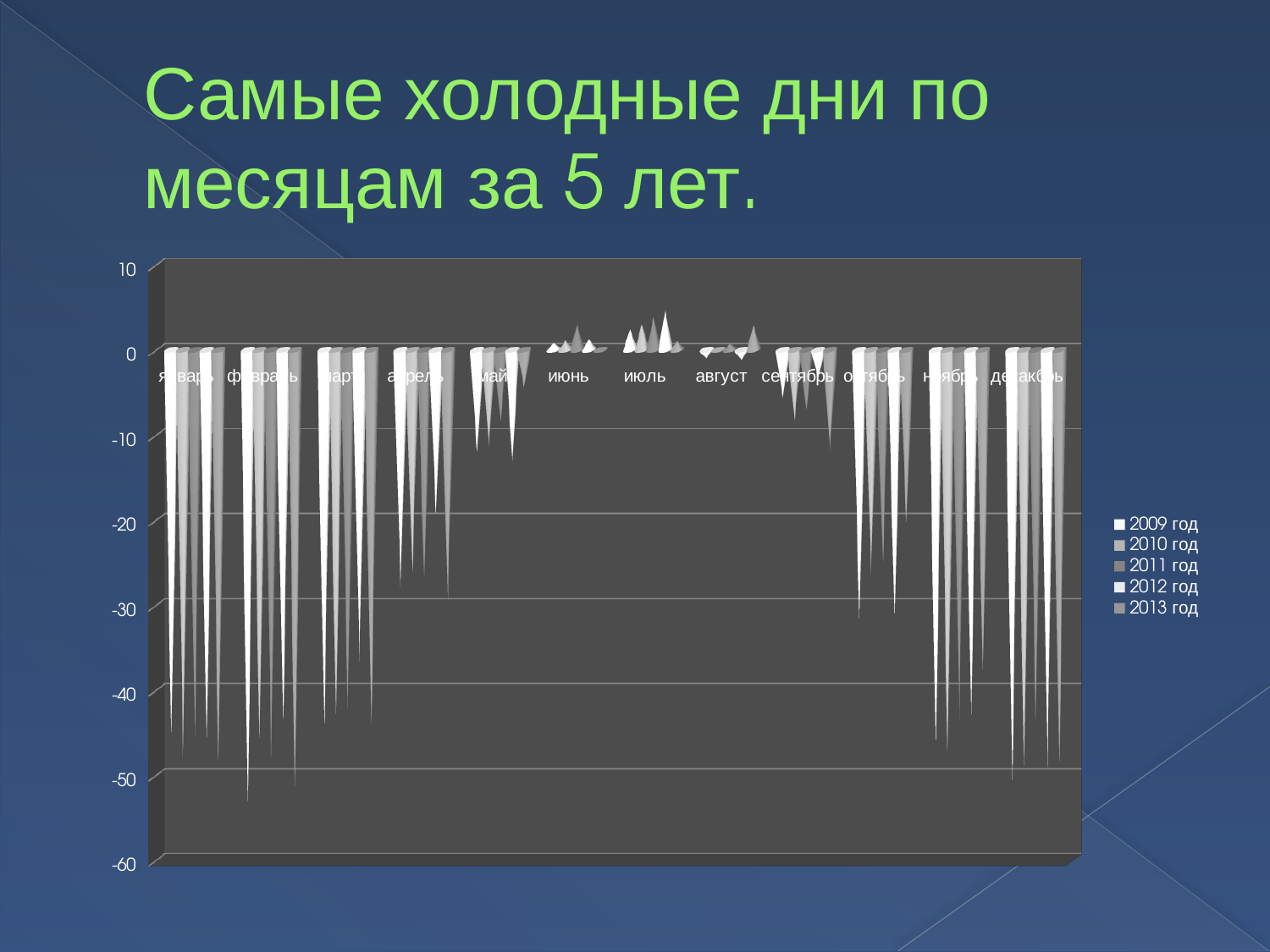

# Самые холодные дни по месяцам за 5 лет.

[unsupported chart]